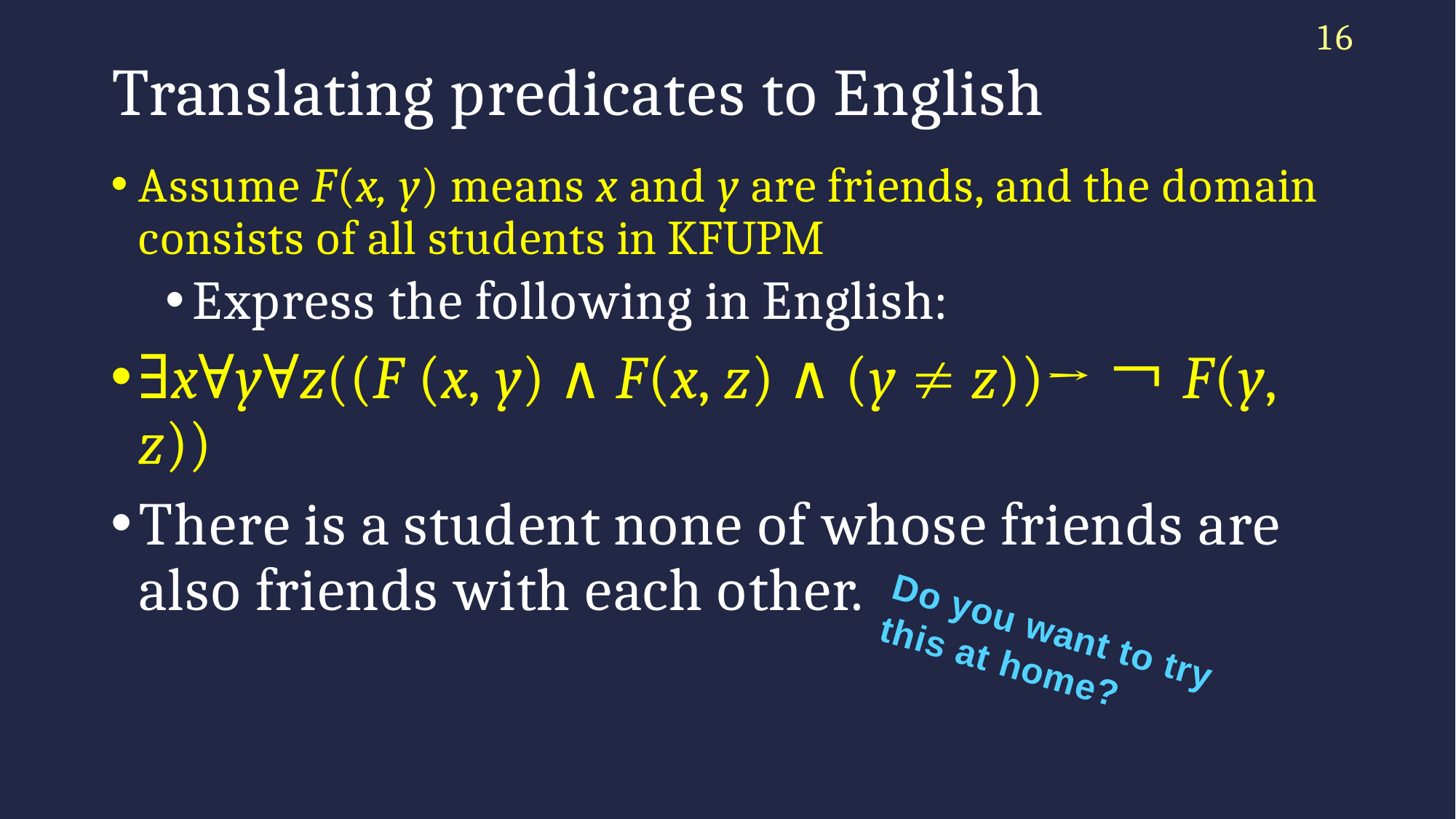

16
# Translating predicates to English
Assume F(x, y) means x and y are friends, and the domain consists of all students in KFUPM
Express the following in English:
∃x∀y∀z((F (x, y) ∧ F(x, z) ∧ (y ≠ z))→￢F(y, z))
There is a student none of whose friends are also friends with each other.
Do you want to try this at home?